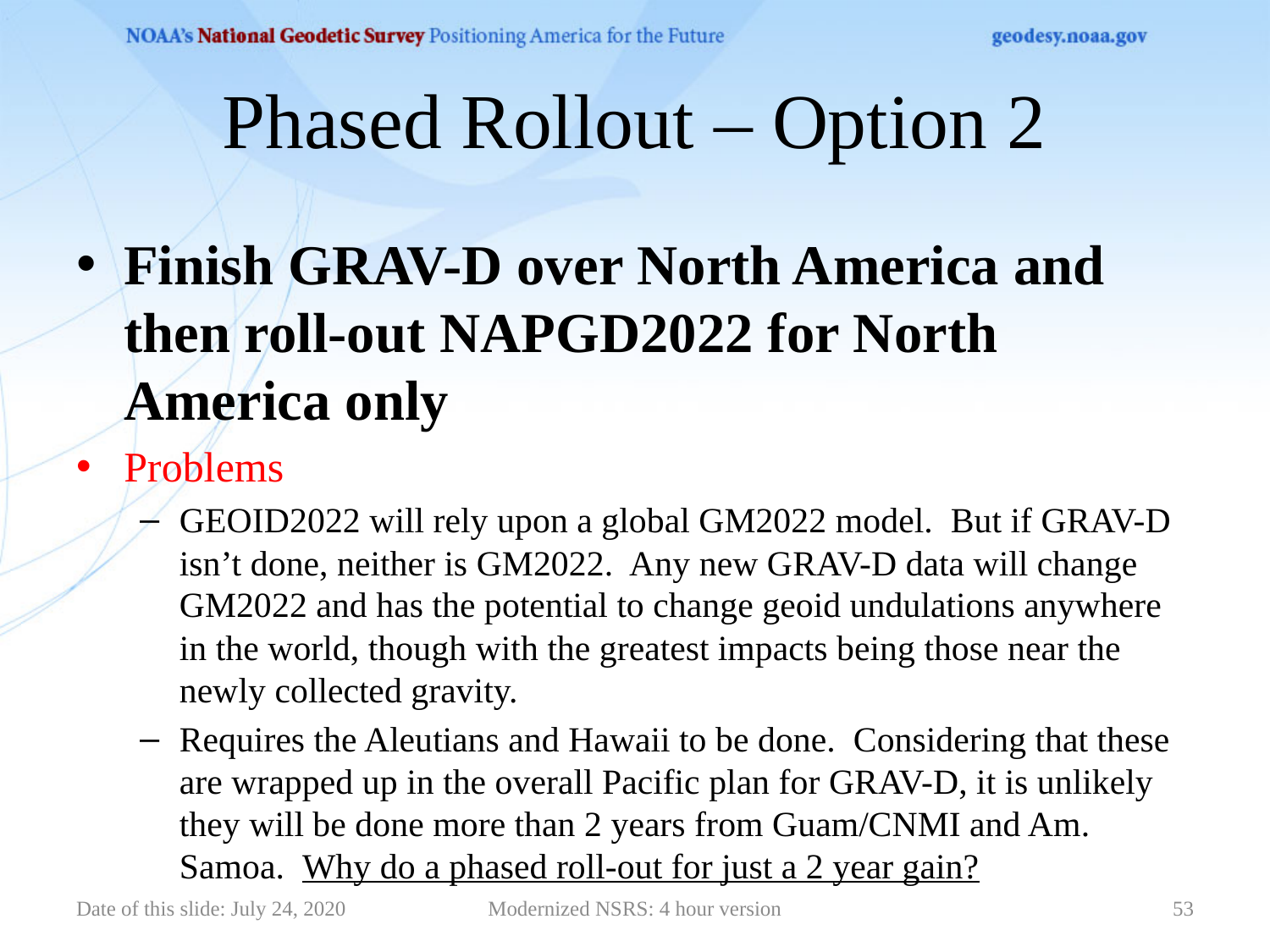

# Phased Rollout – Option 2
Finish GRAV-D over North America and then roll-out NAPGD2022 for North America only
Problems
GEOID2022 will rely upon a global GM2022 model.  But if GRAV-D isn’t done, neither is GM2022.  Any new GRAV-D data will change GM2022 and has the potential to change geoid undulations anywhere in the world, though with the greatest impacts being those near the newly collected gravity.
Requires the Aleutians and Hawaii to be done.  Considering that these are wrapped up in the overall Pacific plan for GRAV-D, it is unlikely they will be done more than 2 years from Guam/CNMI and Am. Samoa.  Why do a phased roll-out for just a 2 year gain?

Date of this slide: July 24, 2020
Modernized NSRS: 4 hour version
53